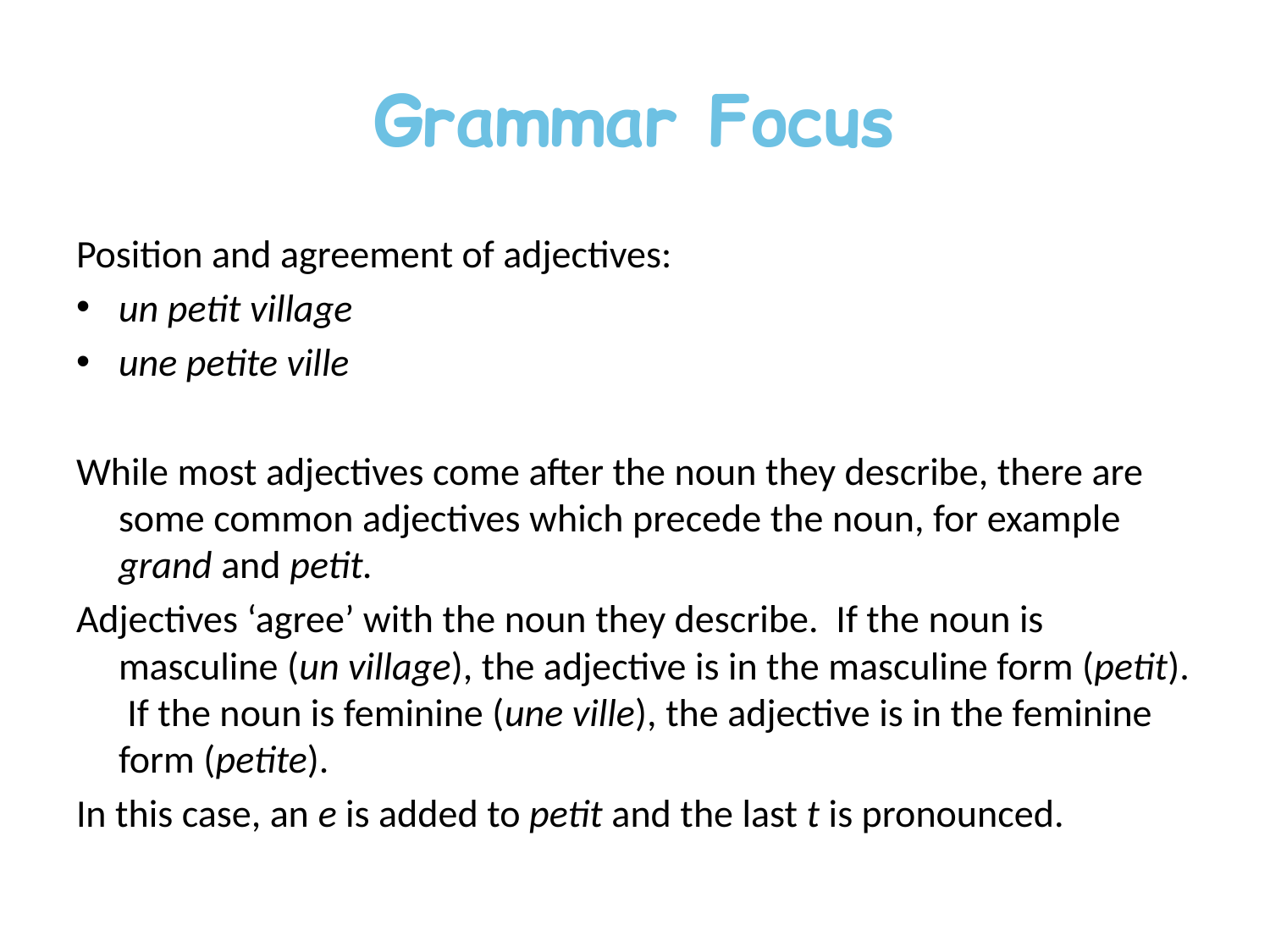

# Grammar Focus
Position and agreement of adjectives:
un petit village
une petite ville

While most adjectives come after the noun they describe, there are some common adjectives which precede the noun, for example grand and petit.
Adjectives ‘agree’ with the noun they describe.  If the noun is masculine (un village), the adjective is in the masculine form (petit).  If the noun is feminine (une ville), the adjective is in the feminine form (petite).
In this case, an e is added to petit and the last t is pronounced.